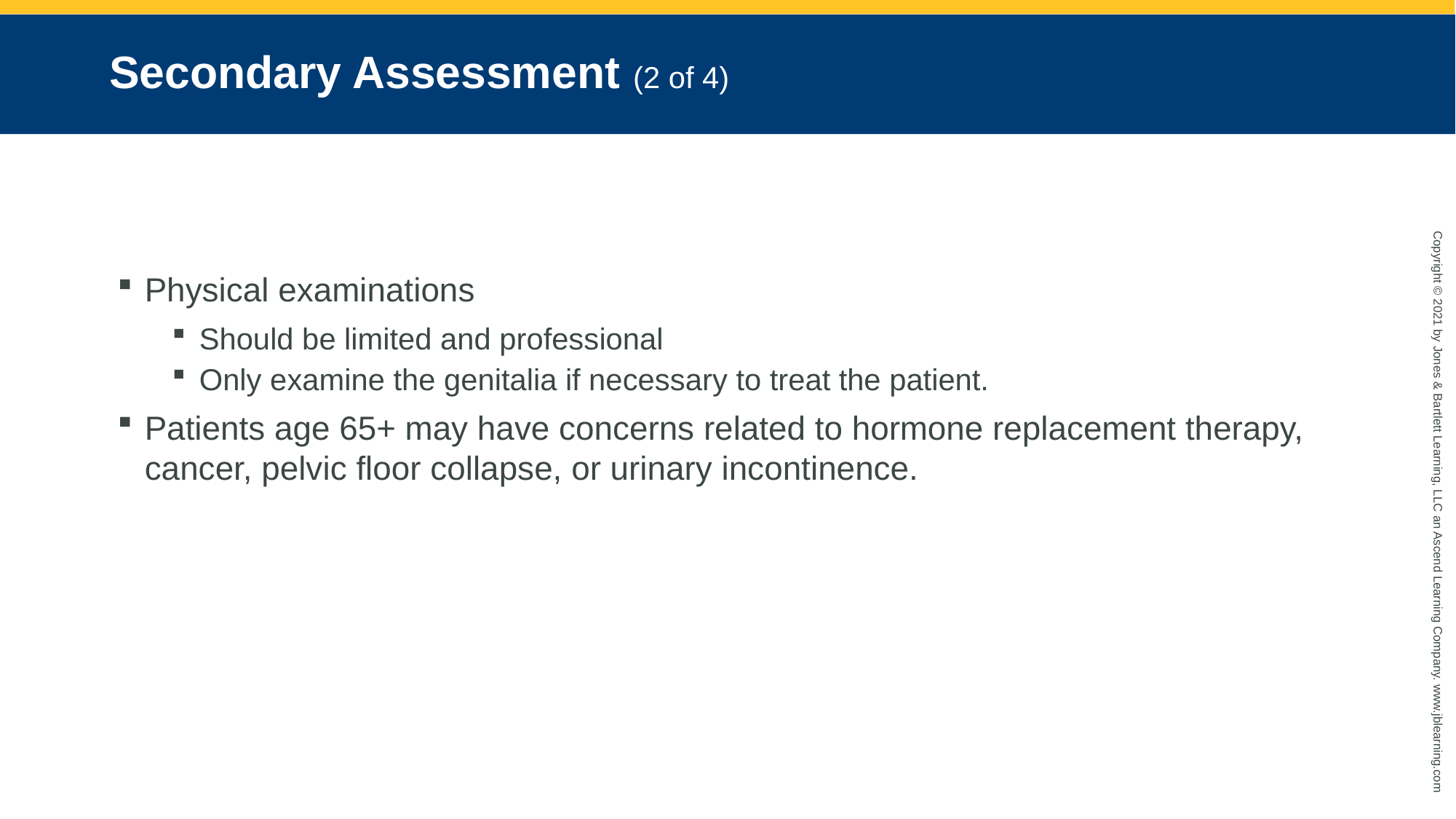

# Secondary Assessment (2 of 4)
Physical examinations
Should be limited and professional
Only examine the genitalia if necessary to treat the patient.
Patients age 65+ may have concerns related to hormone replacement therapy, cancer, pelvic floor collapse, or urinary incontinence.